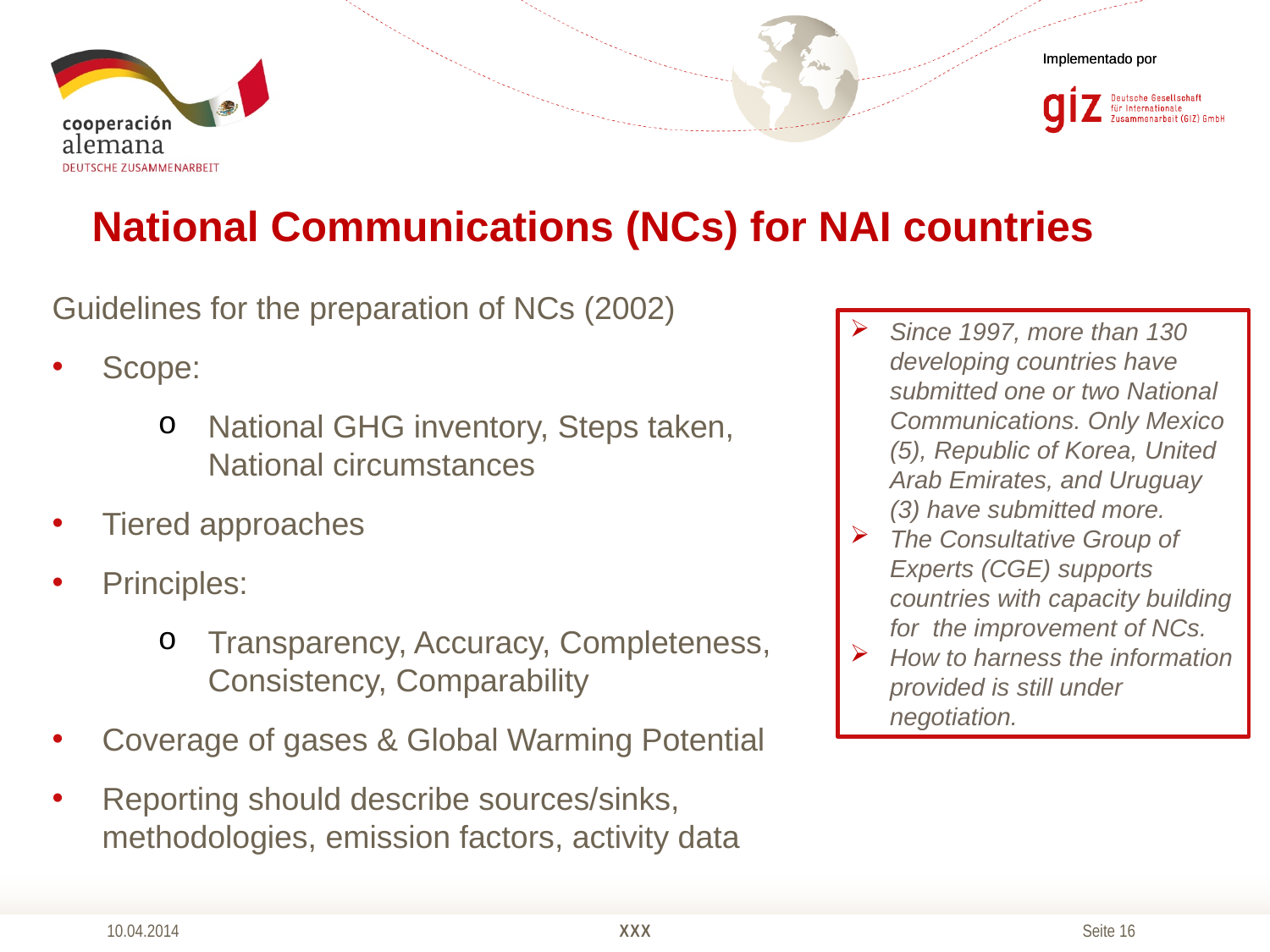

# National Communications (NCs) for NAI countries
Guidelines for the preparation of NCs (2002)
Scope:
National GHG inventory, Steps taken, National circumstances
Tiered approaches
Principles:
Transparency, Accuracy, Completeness, Consistency, Comparability
Coverage of gases & Global Warming Potential
Reporting should describe sources/sinks, methodologies, emission factors, activity data

Since 1997, more than 130 developing countries have submitted one or two National Communications. Only Mexico (5), Republic of Korea, United Arab Emirates, and Uruguay (3) have submitted more.
The Consultative Group of Experts (CGE) supports countries with capacity building for  the improvement of NCs.
How to harness the information provided is still under negotiation.
10.04.2014
XXX